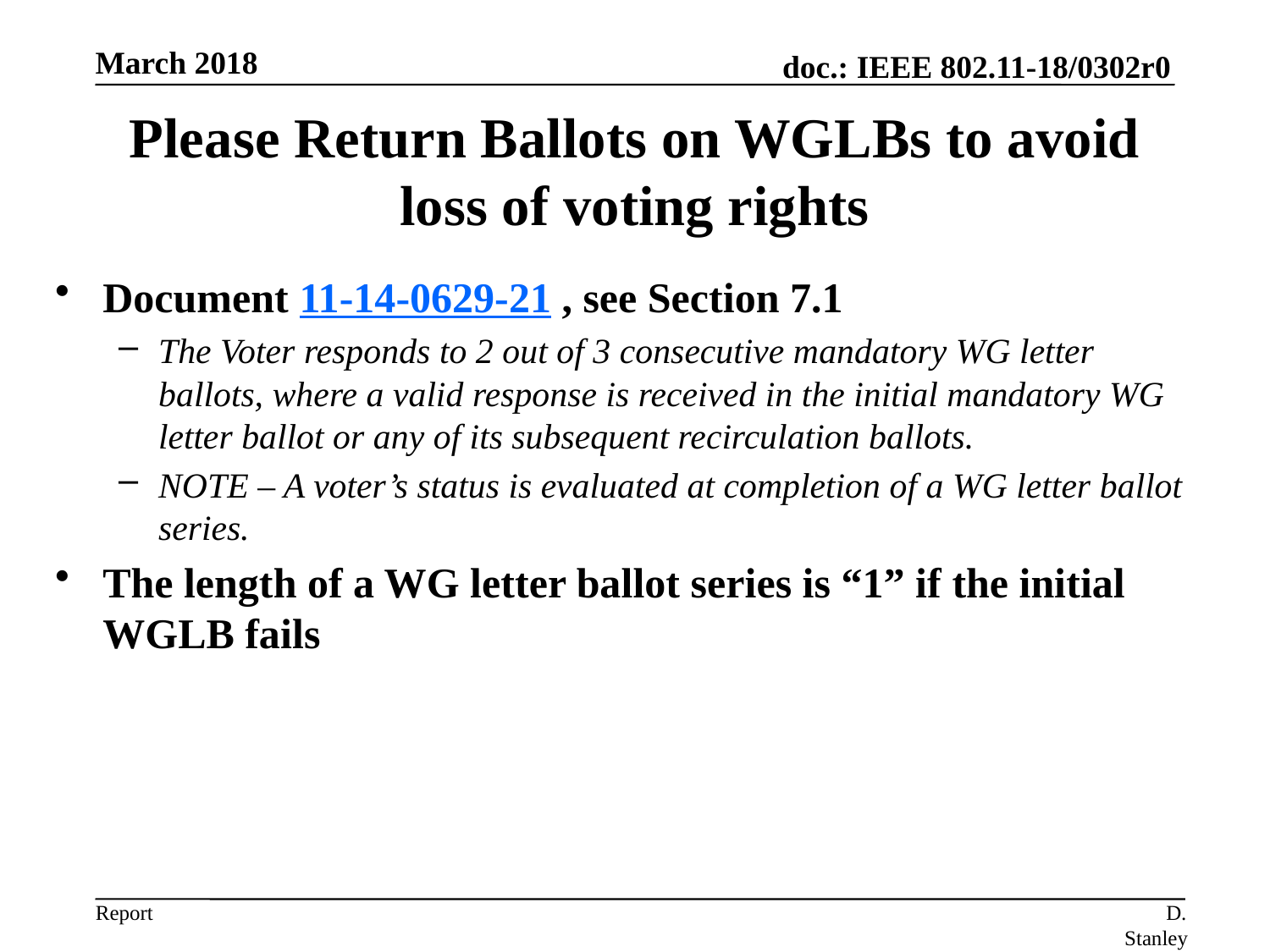

March 2018
# Please Return Ballots on WGLBs to avoid loss of voting rights
Document 11-14-0629-21 , see Section 7.1
The Voter responds to 2 out of 3 consecutive mandatory WG letter ballots, where a valid response is received in the initial mandatory WG letter ballot or any of its subsequent recirculation ballots.
NOTE – A voter’s status is evaluated at completion of a WG letter ballot series.
The length of a WG letter ballot series is “1” if the initial WGLB fails

D. Stanley, HP Enterprise